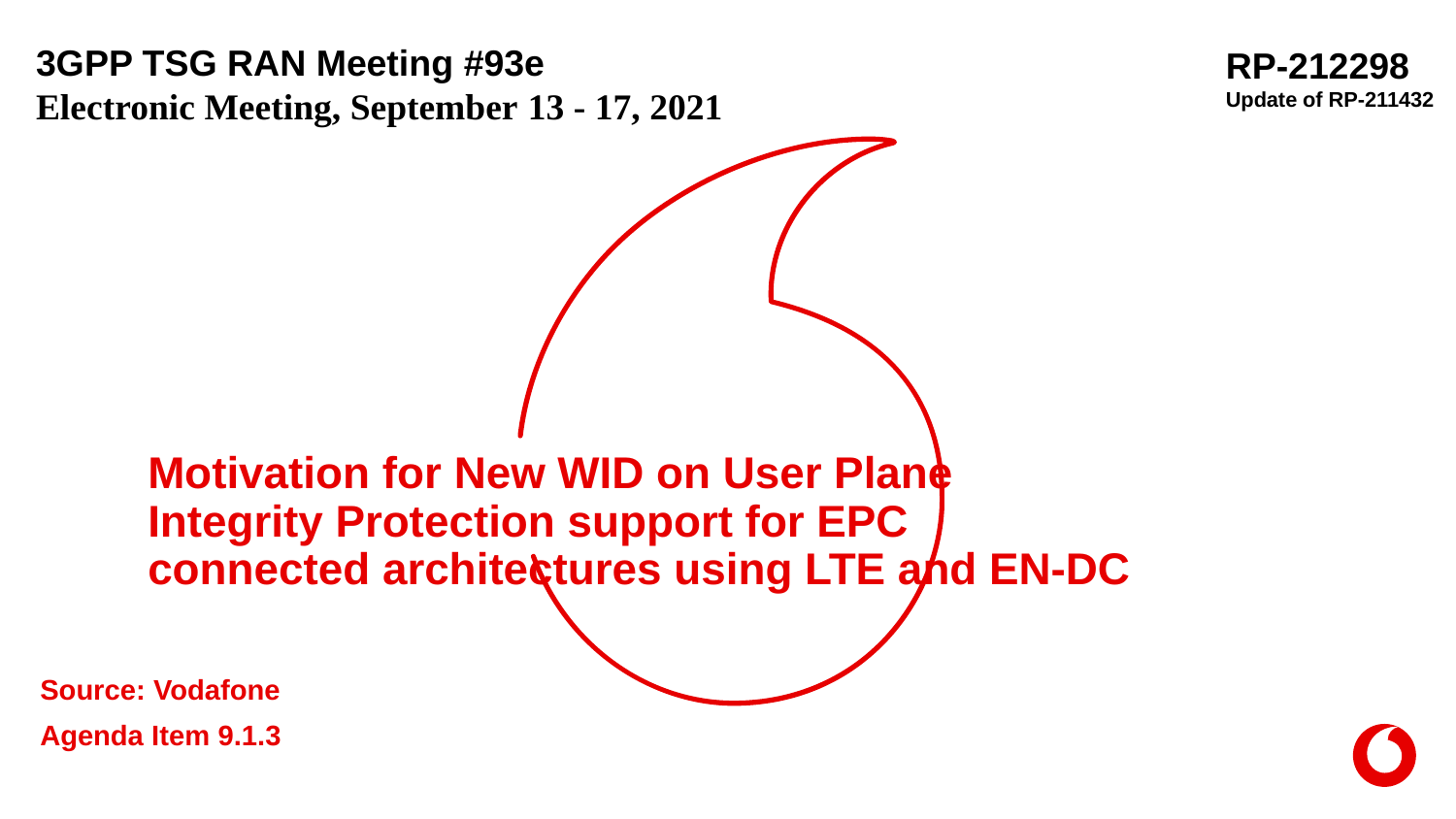

3GPP TSG RAN Meeting #93e
Electronic Meeting, September 13 - 17, 2021
RP-212298
Update of RP-211432
# Motivation for New WID on User Plane Integrity Protection support for EPC connected architectures using LTE and EN-DC

Source: Vodafone
Agenda Item 9.1.3